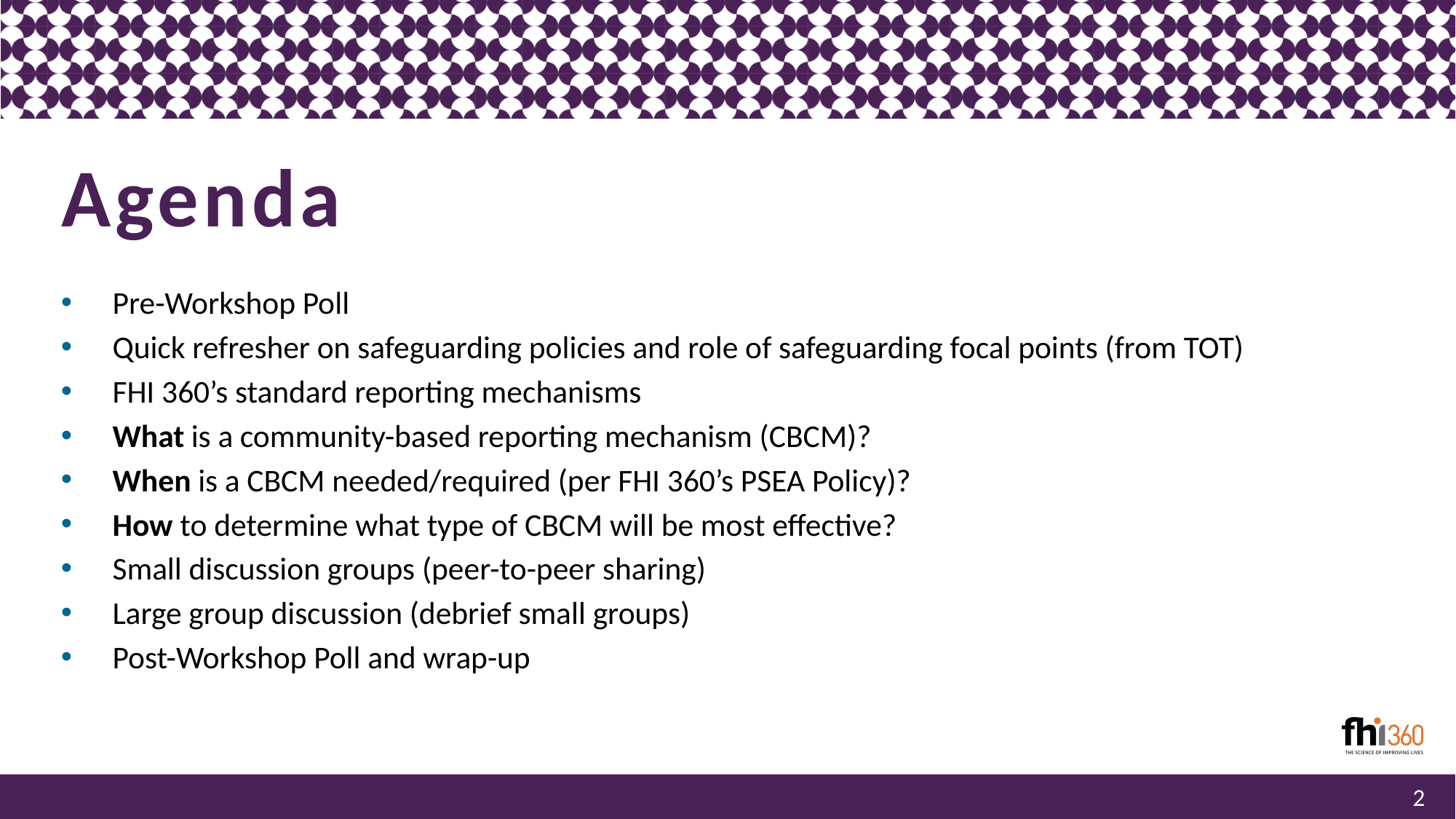

# Agenda
Pre-Workshop Poll
Quick refresher on safeguarding policies and role of safeguarding focal points (from TOT)
FHI 360’s standard reporting mechanisms
What is a community-based reporting mechanism (CBCM)?
When is a CBCM needed/required (per FHI 360’s PSEA Policy)?
How to determine what type of CBCM will be most effective?
Small discussion groups (peer-to-peer sharing)
Large group discussion (debrief small groups)
Post-Workshop Poll and wrap-up